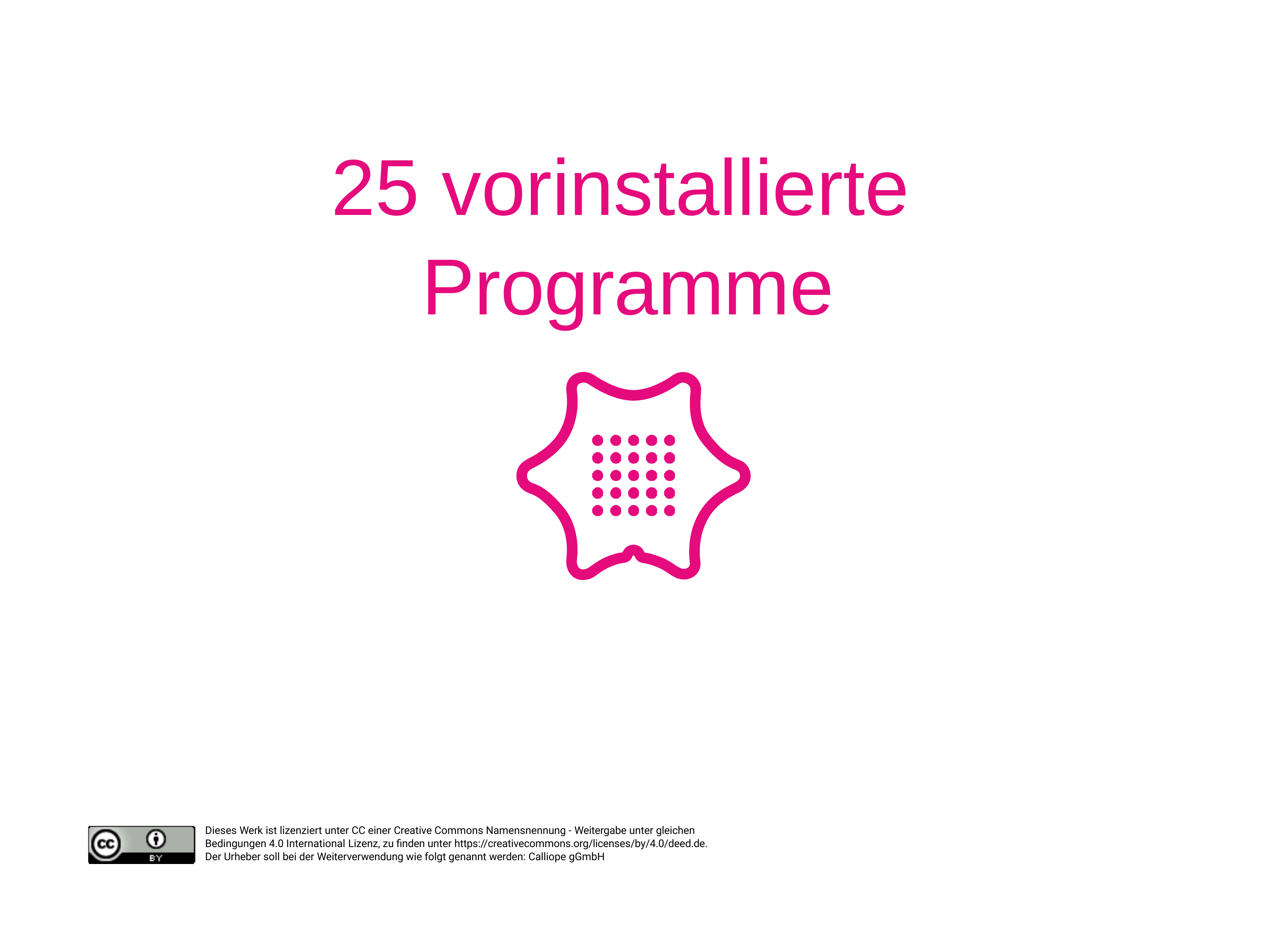

# 25 vorinstallierte  Programme

Dieses Werk ist lizenziert unter CC einer Creative Commons Namensnennung - Weitergabe unter gleichen  Bedingungen 4.0 International Lizenz, zu finden unter https://creativecommons.org/licenses/by/4.0/deed.de.  Der Urheber soll bei der Weiterverwendung wie folgt genannt werden: Calliope gGmbH